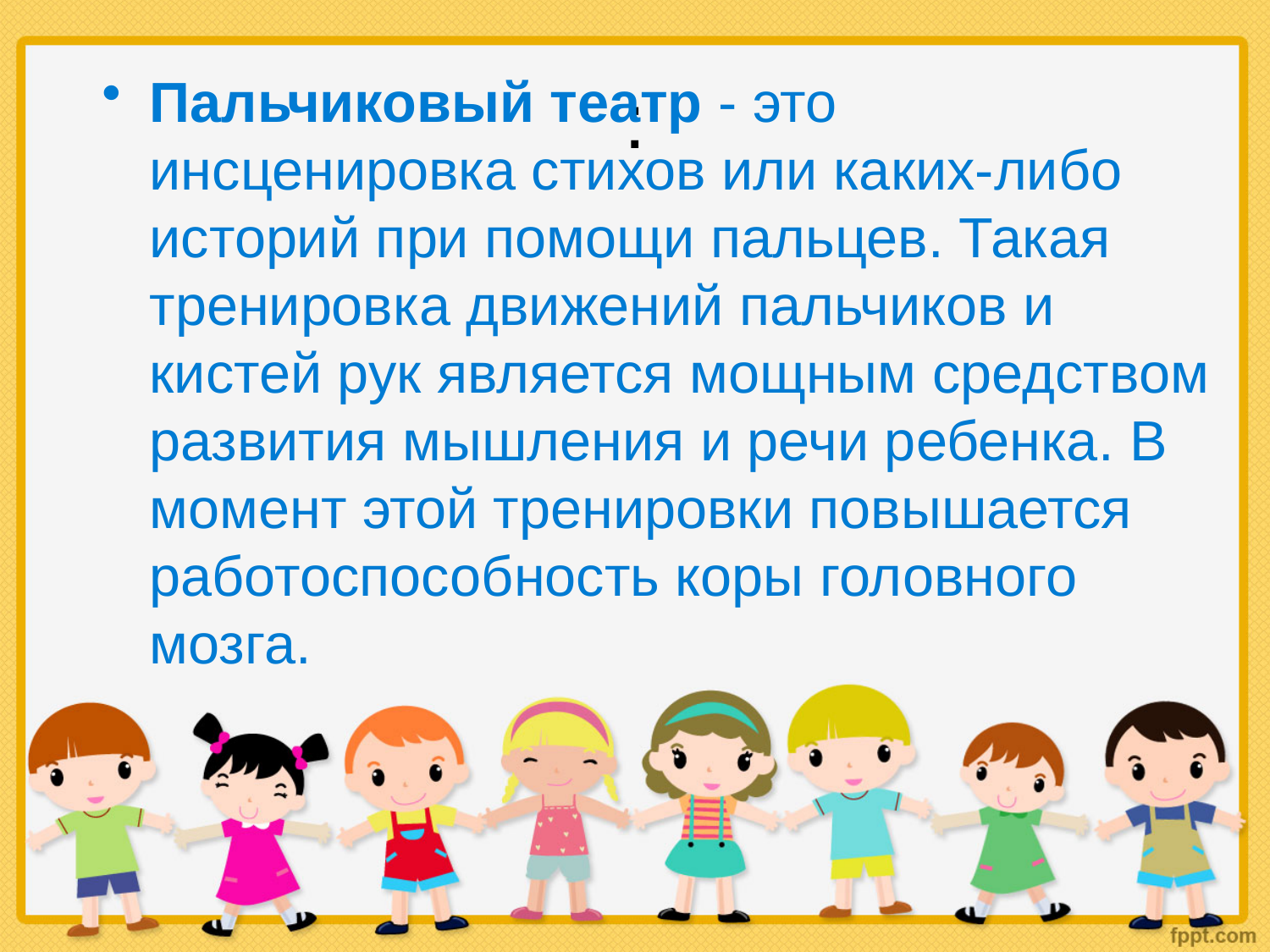

# :
Пальчиковый театр - это инсценировка стихов или каких-либо историй при помощи пальцев. Такая тренировка движений пальчиков и кистей рук является мощным средством развития мышления и речи ребенка. В момент этой тренировки повышается работоспособность коры головного мозга.